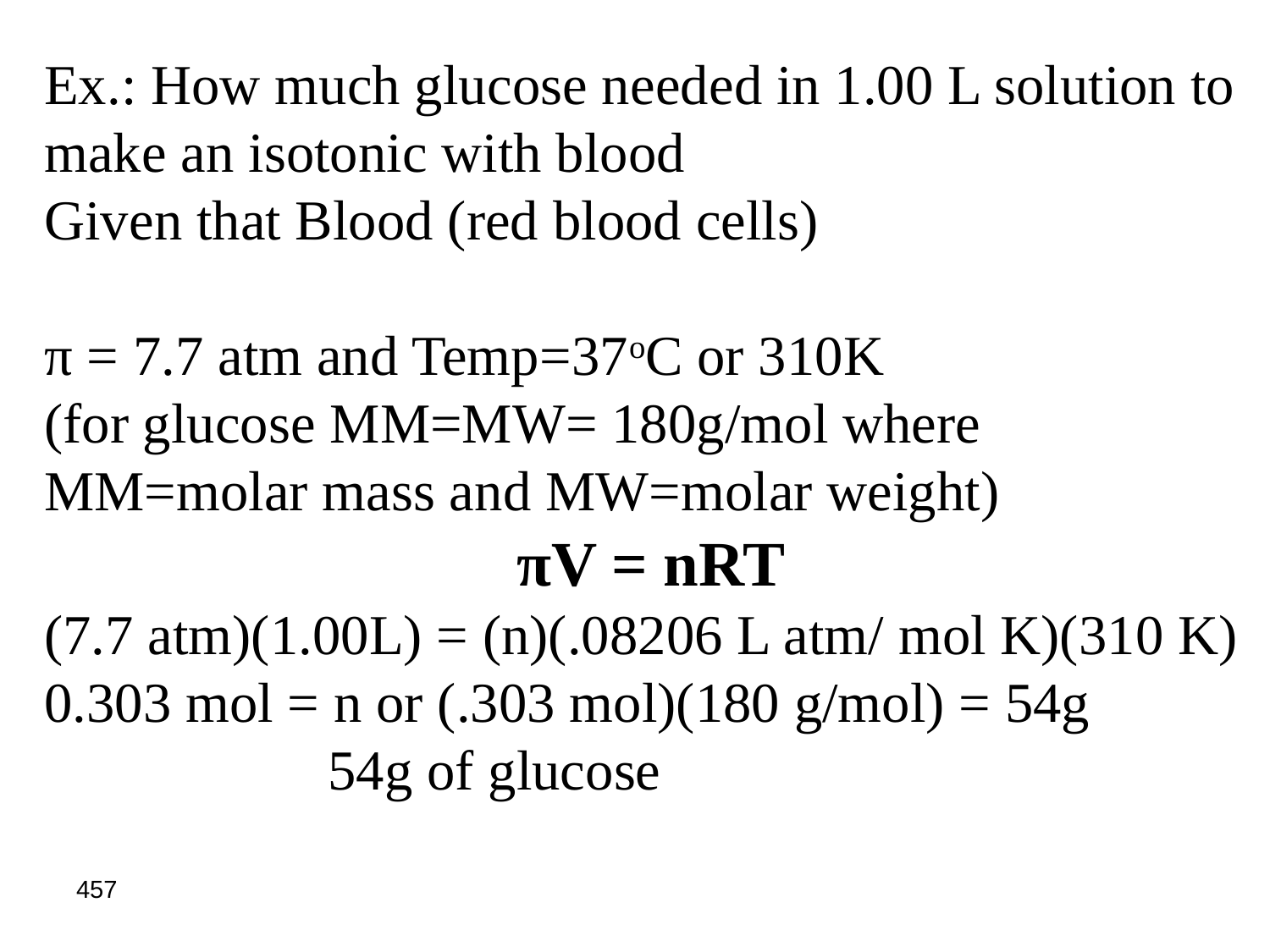

Ex.: How much glucose needed in 1.00 L solution to make an isotonic with blood
Given that Blood (red blood cells)

π = 7.7 atm and Temp=37oC or 310K
(for glucose MM=MW= 180g/mol where MM=molar mass and MW=molar weight)
πV = nRT
(7.7 atm)(1.00L) = (n)(.08206 L atm/ mol K)(310 K)
0.303 mol = n or (.303 mol)(180 g/mol) = 54g
                    54g of glucose
457